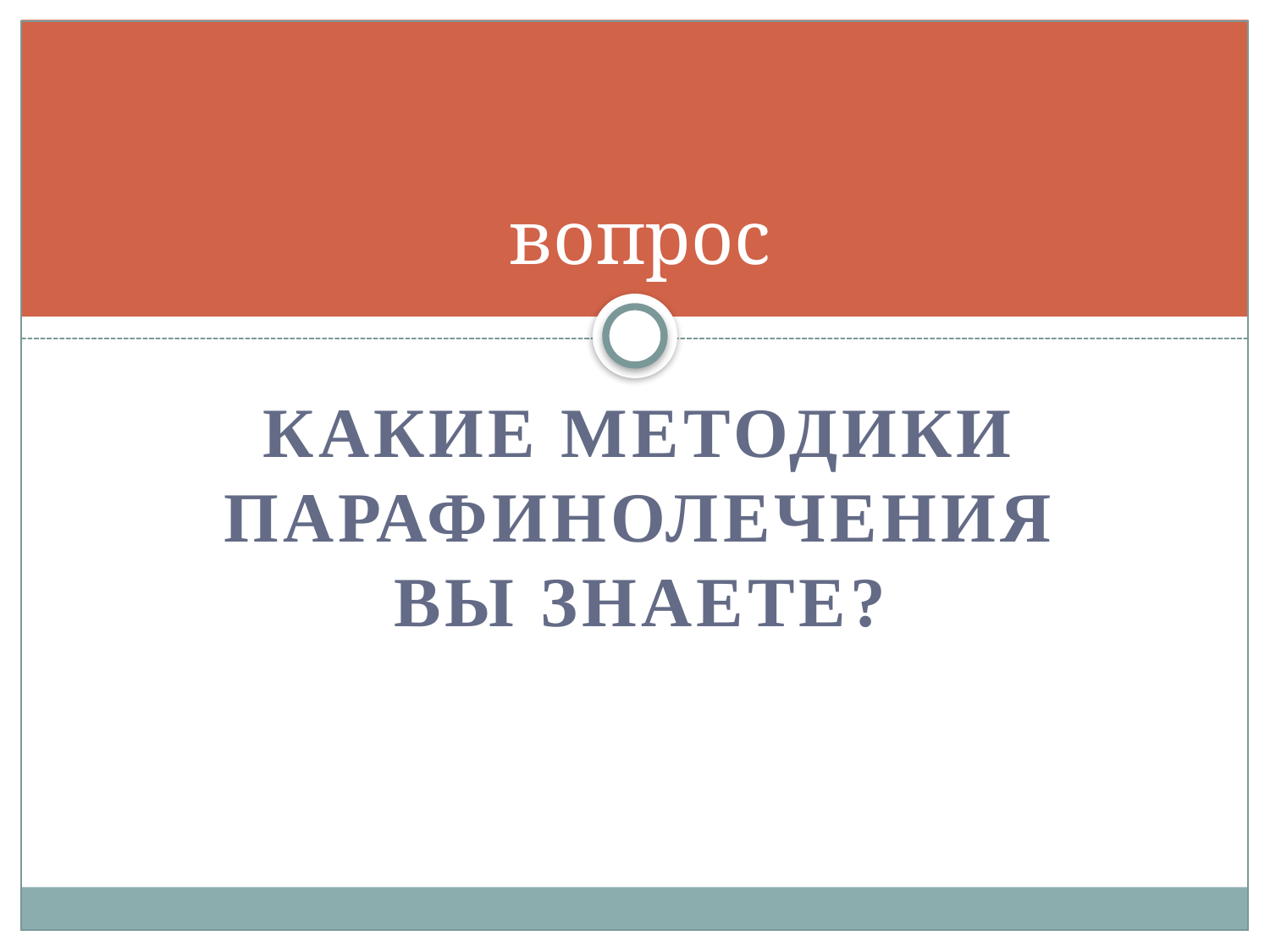

# вопрос
Какие методики парафинолечения вы знаете?